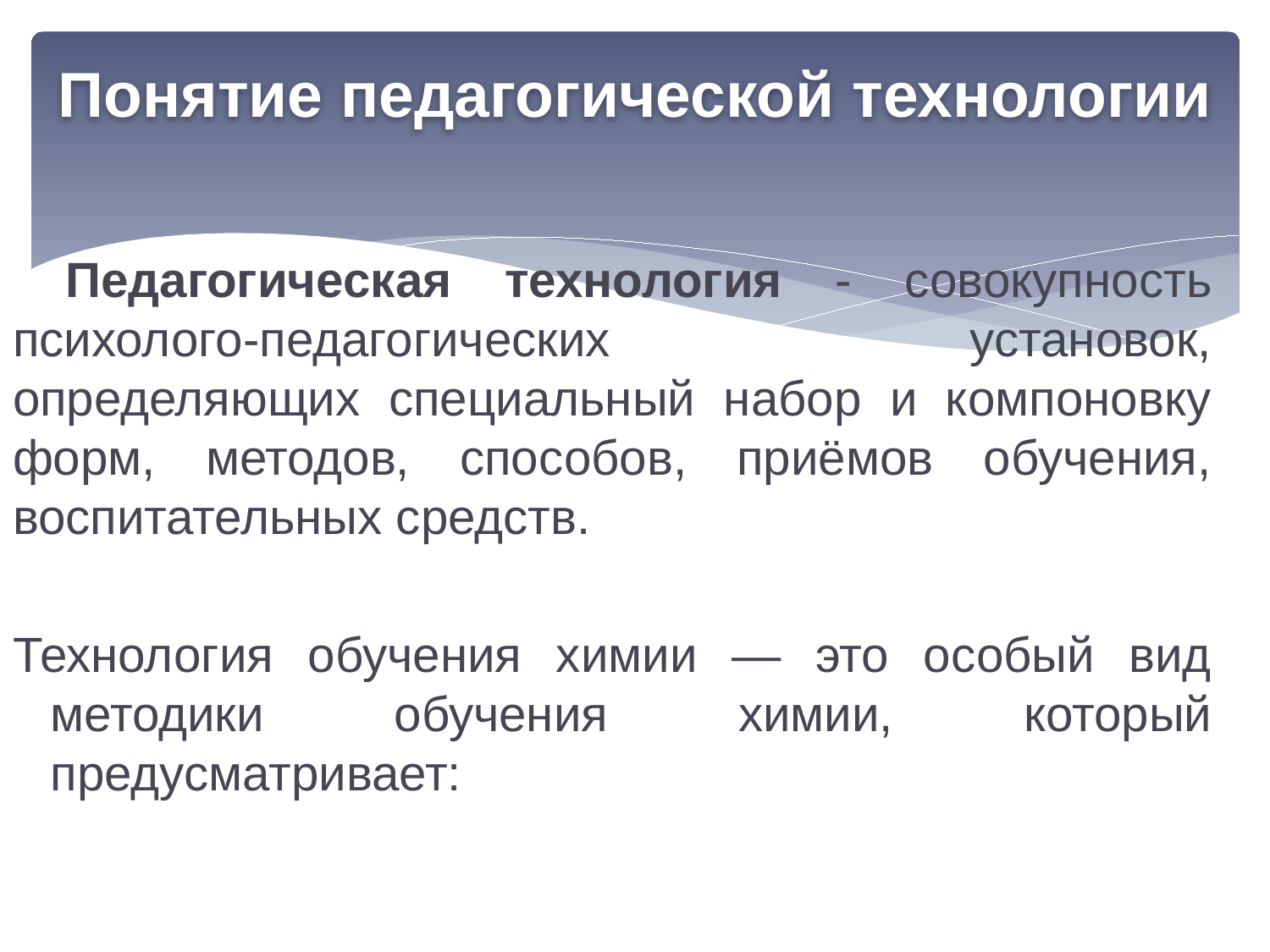

# Понятие педагогической технологии

 Педагогическая технология - совокупность психолого-педагогических установок, определяющих специальный набор и компоновку форм, методов, способов, приёмов обучения, воспитательных средств.

Технология обучения химии — это особый вид методики обучения химии, который предусматривает: